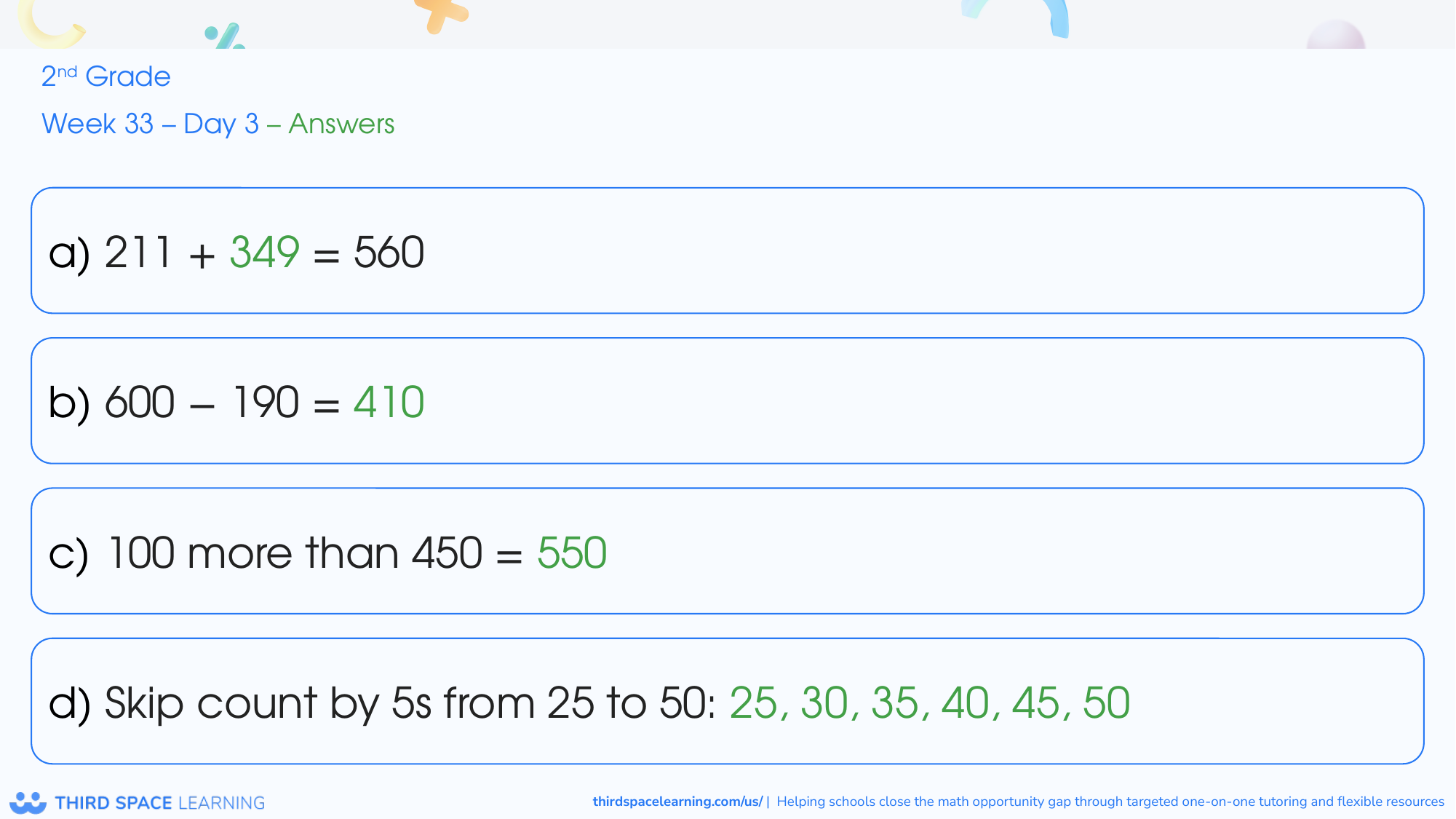

2nd Grade
Week 33 – Day 3 – Answers
211 + 349 = 560
600 − 190 = 410
100 more than 450 = 550
Skip count by 5s from 25 to 50: 25, 30, 35, 40, 45, 50